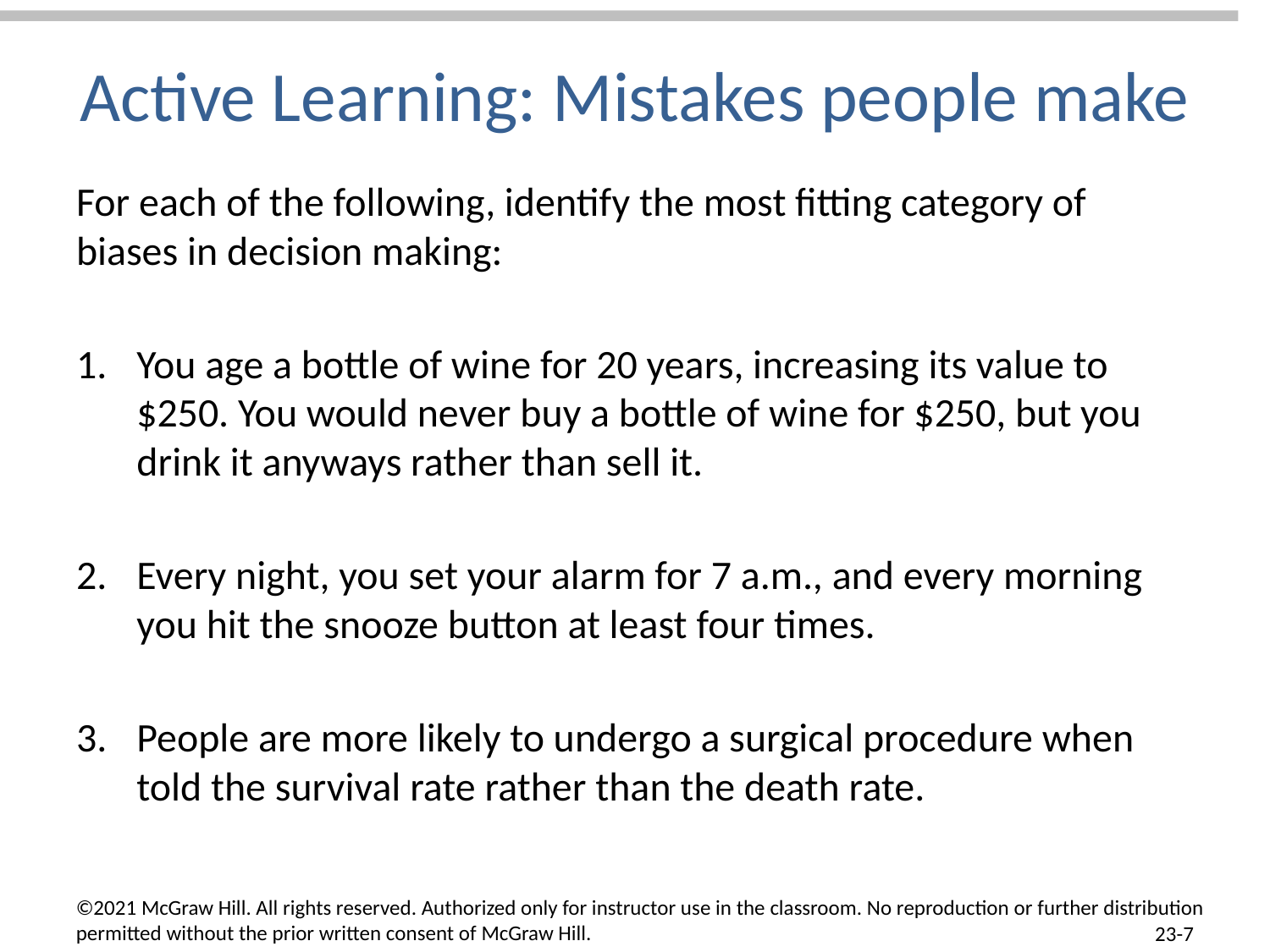

# Active Learning: Mistakes people make
For each of the following, identify the most fitting category of biases in decision making:

You age a bottle of wine for 20 years, increasing its value to $250. You would never buy a bottle of wine for $250, but you drink it anyways rather than sell it.

Every night, you set your alarm for 7 a.m., and every morning you hit the snooze button at least four times.

People are more likely to undergo a surgical procedure when told the survival rate rather than the death rate.